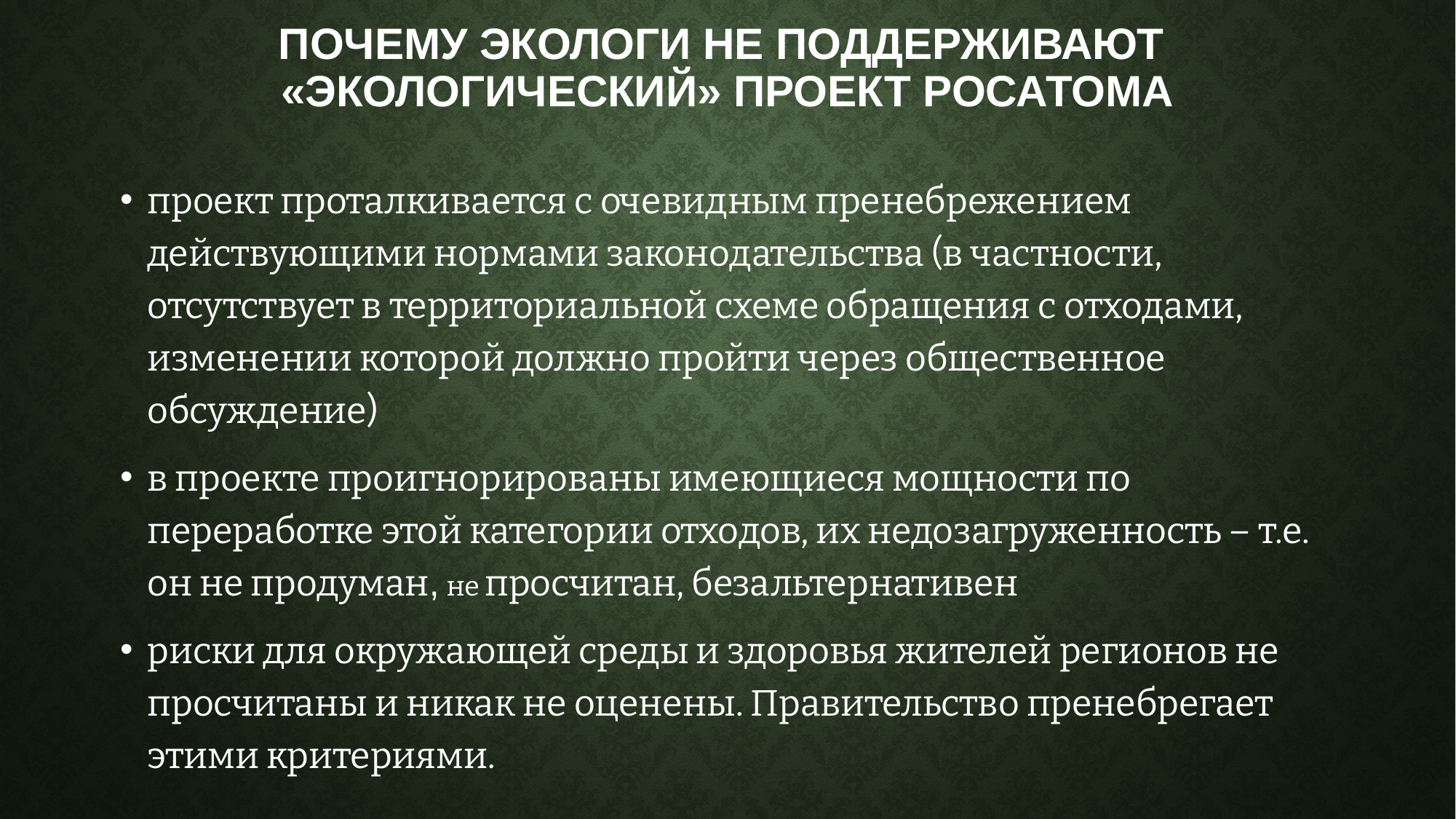

# Почему экологи не поддерживают  «экологический» проект РосАтома
проект проталкивается с очевидным пренебрежением действующими нормами законодательства (в частности, отсутствует в территориальной схеме обращения с отходами, изменении которой должно пройти через общественное обсуждение)
в проекте проигнорированы имеющиеся мощности по переработке этой категории отходов, их недозагруженность – т.е. он не продуман, не просчитан, безальтернативен
риски для окружающей среды и здоровья жителей регионов не просчитаны и никак не оценены. Правительство пренебрегает этими критериями.